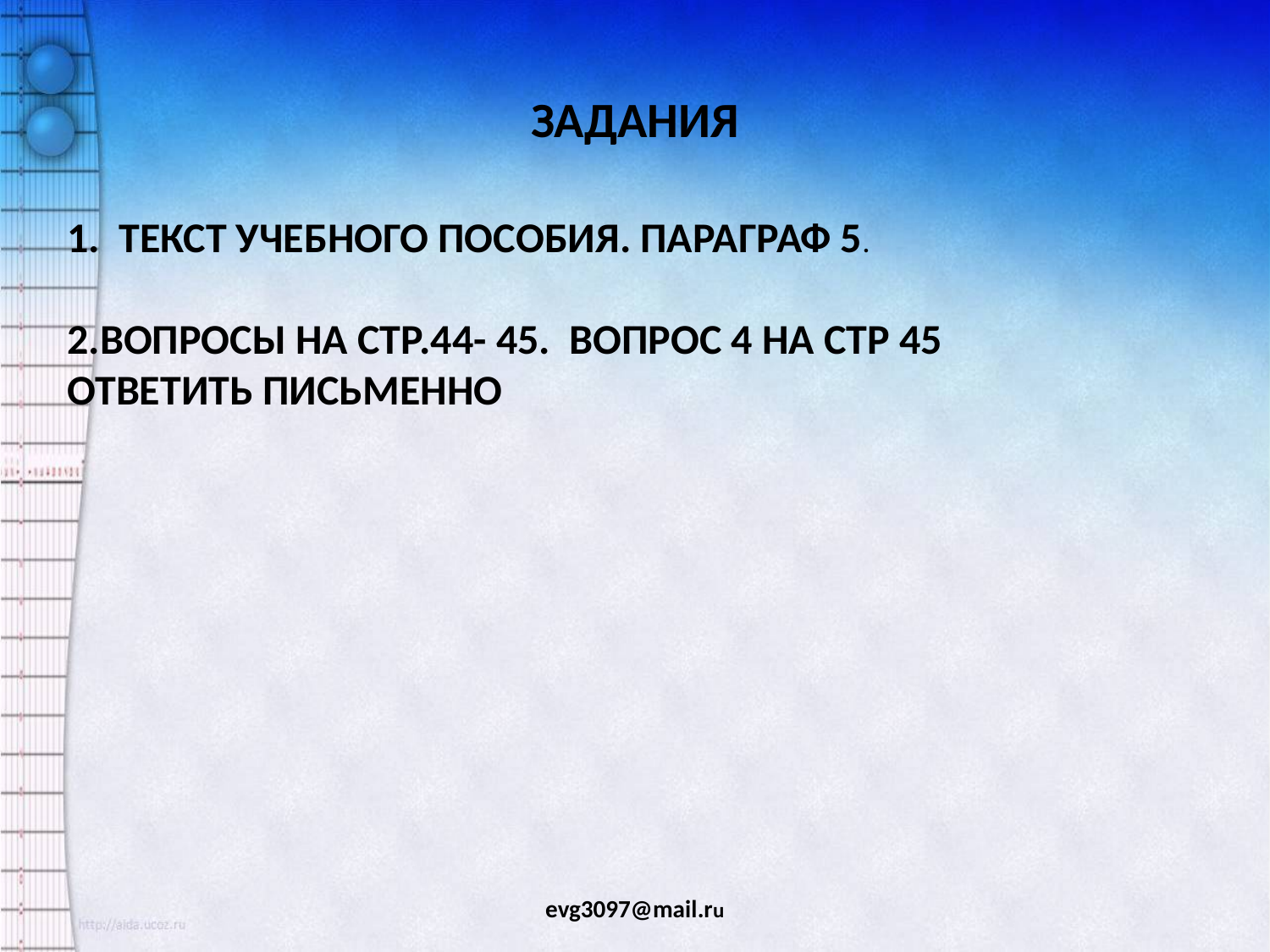

# ЗАДАНИЯ
1.  ТЕКСТ УЧЕБНОГО ПОСОБИЯ. ПАРАГРАФ 5.

2.ВОПРОСЫ НА СТР.44- 45.  ВОПРОС 4 НА СТР 45  ОТВЕТИТЬ ПИСЬМЕННО
evg3097@mail.ru